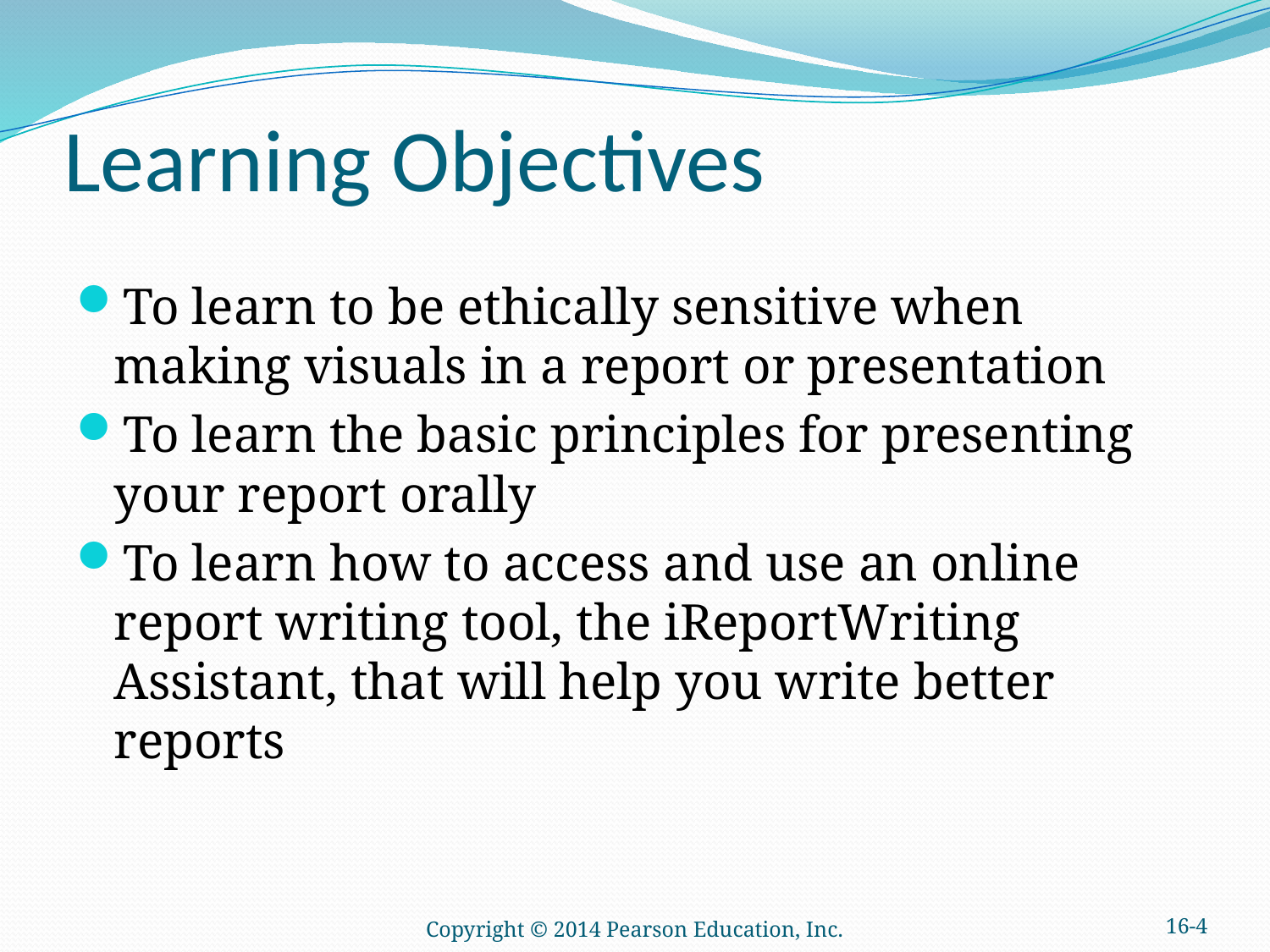

# Learning Objectives
To learn to be ethically sensitive when making visuals in a report or presentation
To learn the basic principles for presenting your report orally
To learn how to access and use an online report writing tool, the iReportWriting Assistant, that will help you write better reports